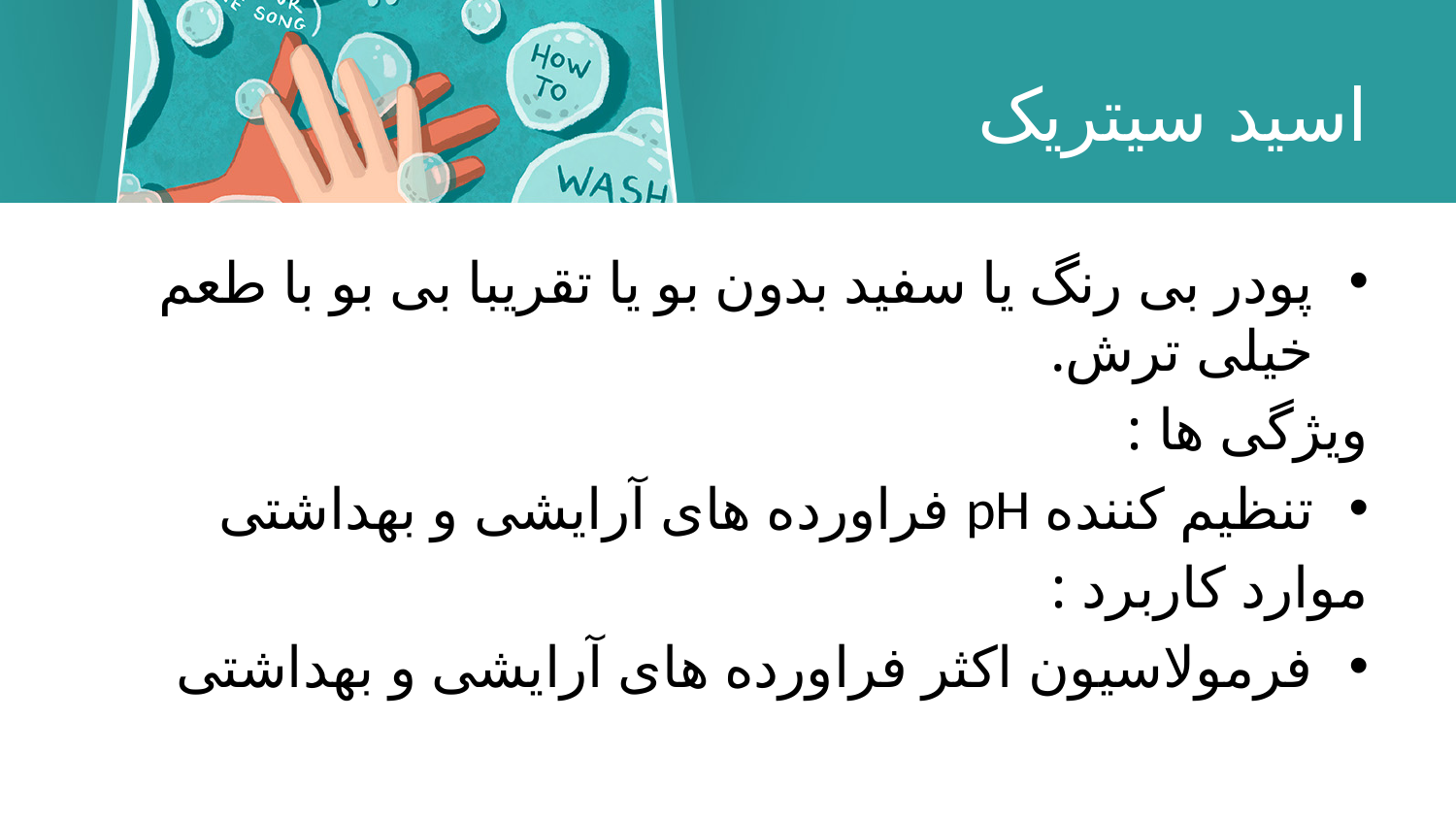

# اسید سیتریک
پودر بی رنگ یا سفید بدون بو یا تقریبا بی بو با طعم خیلی ترش.
ویژگی ها :
تنظیم كننده pH فراورده های آرایشی و بهداشتی
موارد كاربرد :
فرمولاسیون اكثر فراورده های آرایشی و بهداشتی